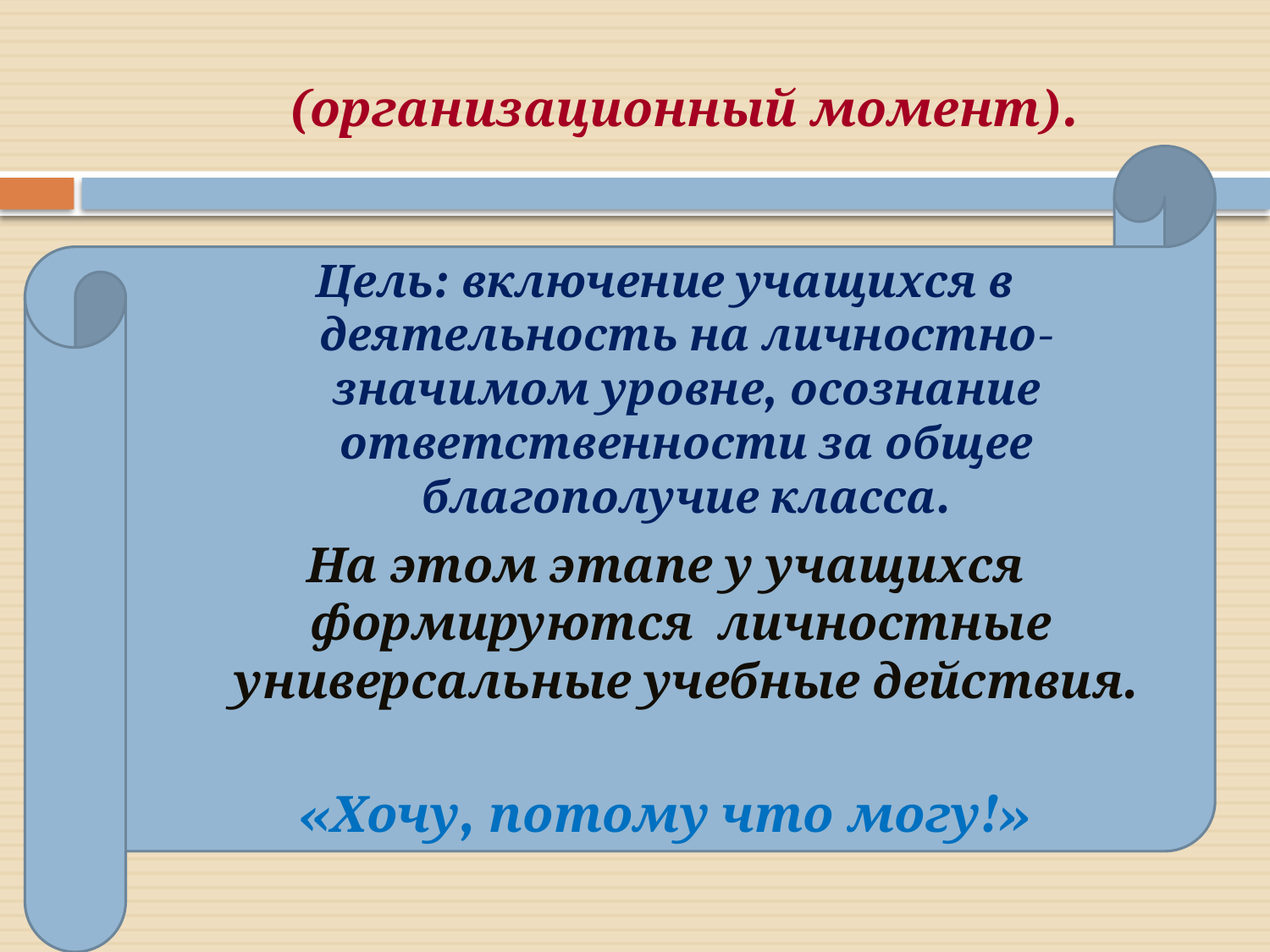

# (организационный момент).

Цель: включение учащихся в деятельность на личностно-значимом уровне, осознание ответственности за общее благополучие класса.
На этом этапе у учащихся формируются  личностные  универсальные учебные действия.

«Хочу, потому что могу!»